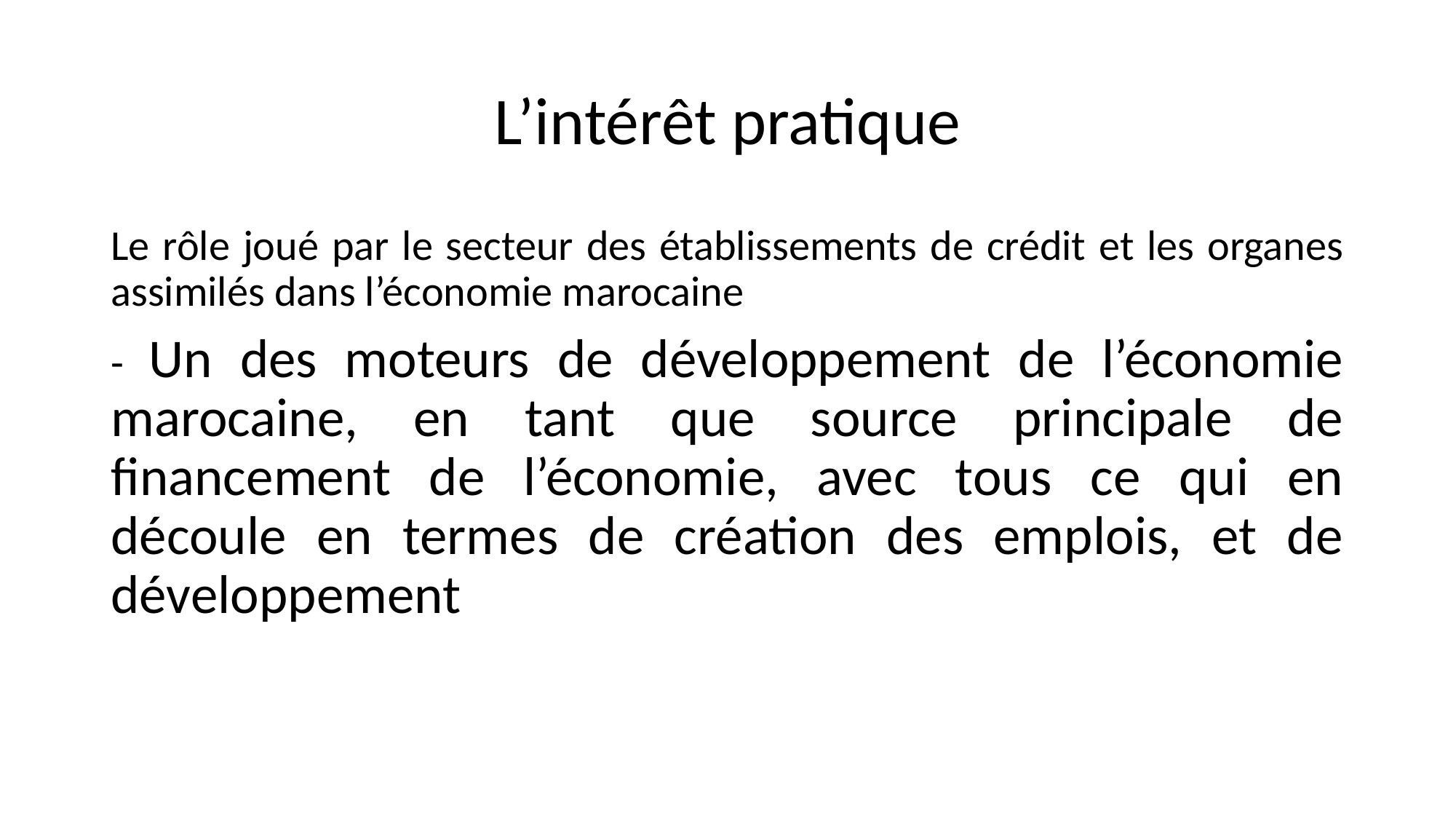

# L’intérêt pratique
Le rôle joué par le secteur des établissements de crédit et les organes assimilés dans l’économie marocaine
- Un des moteurs de développement de l’économie marocaine, en tant que source principale de financement de l’économie, avec tous ce qui en découle en termes de création des emplois, et de développement